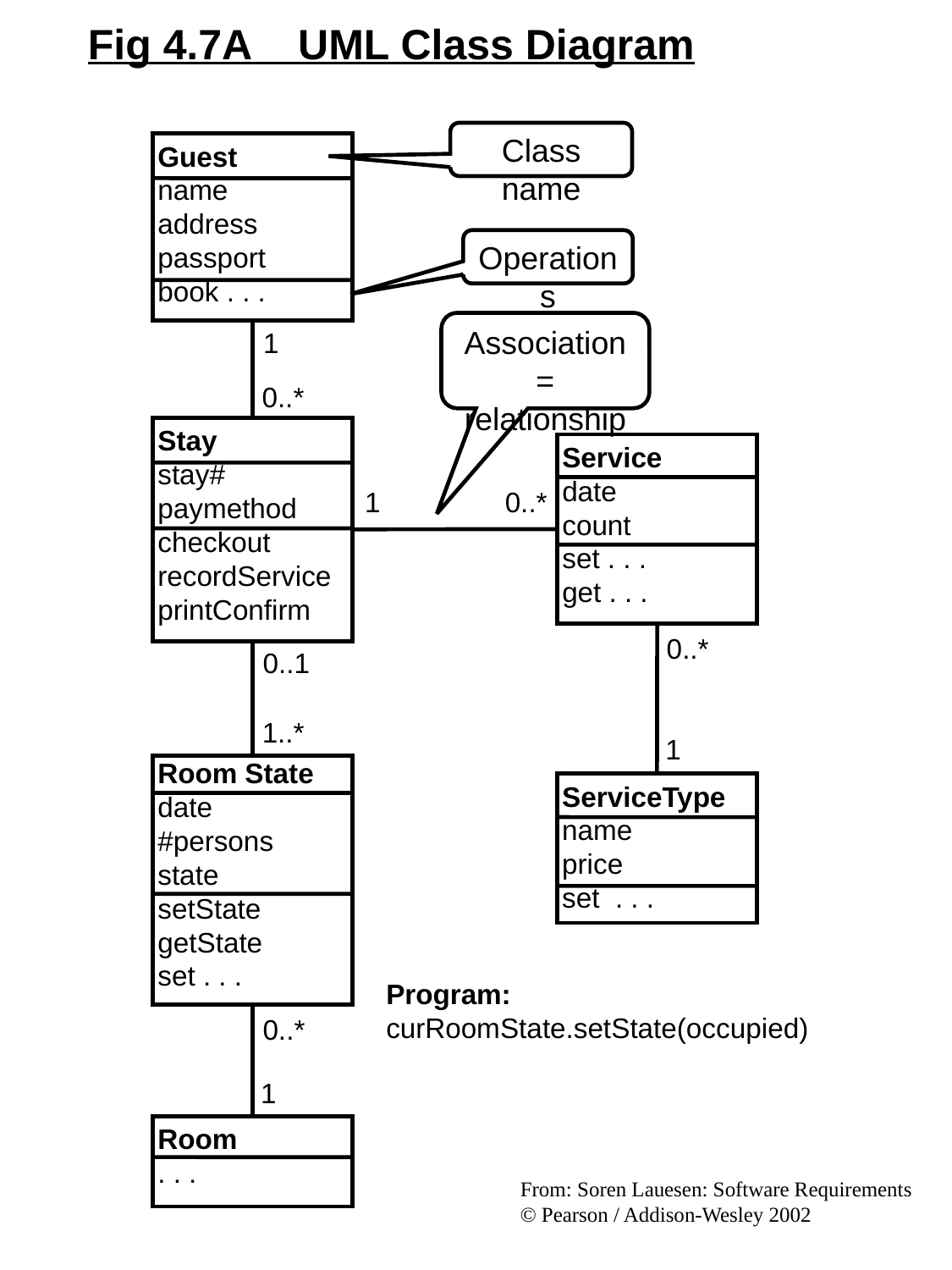

Fig 4.7A    UML Class Diagram
Class name
Guest
name
address
passport
book . . .

Operations

Association
= relationship
1
0..*
Stay
stay#
paymethod
checkout
recordService
printConfirm
Service
date
count
set . . .
get . . .

1
0..*

0..*
0..1
1..*
1
Room State
date
#persons
state
setState
getState
set . . .
ServiceType
name
price
set  . . .

Program:
curRoomState.setState(occupied)
0..*
1
Room
. . .

From: Soren Lauesen: Software Requirements
© Pearson / Addison-Wesley 2002